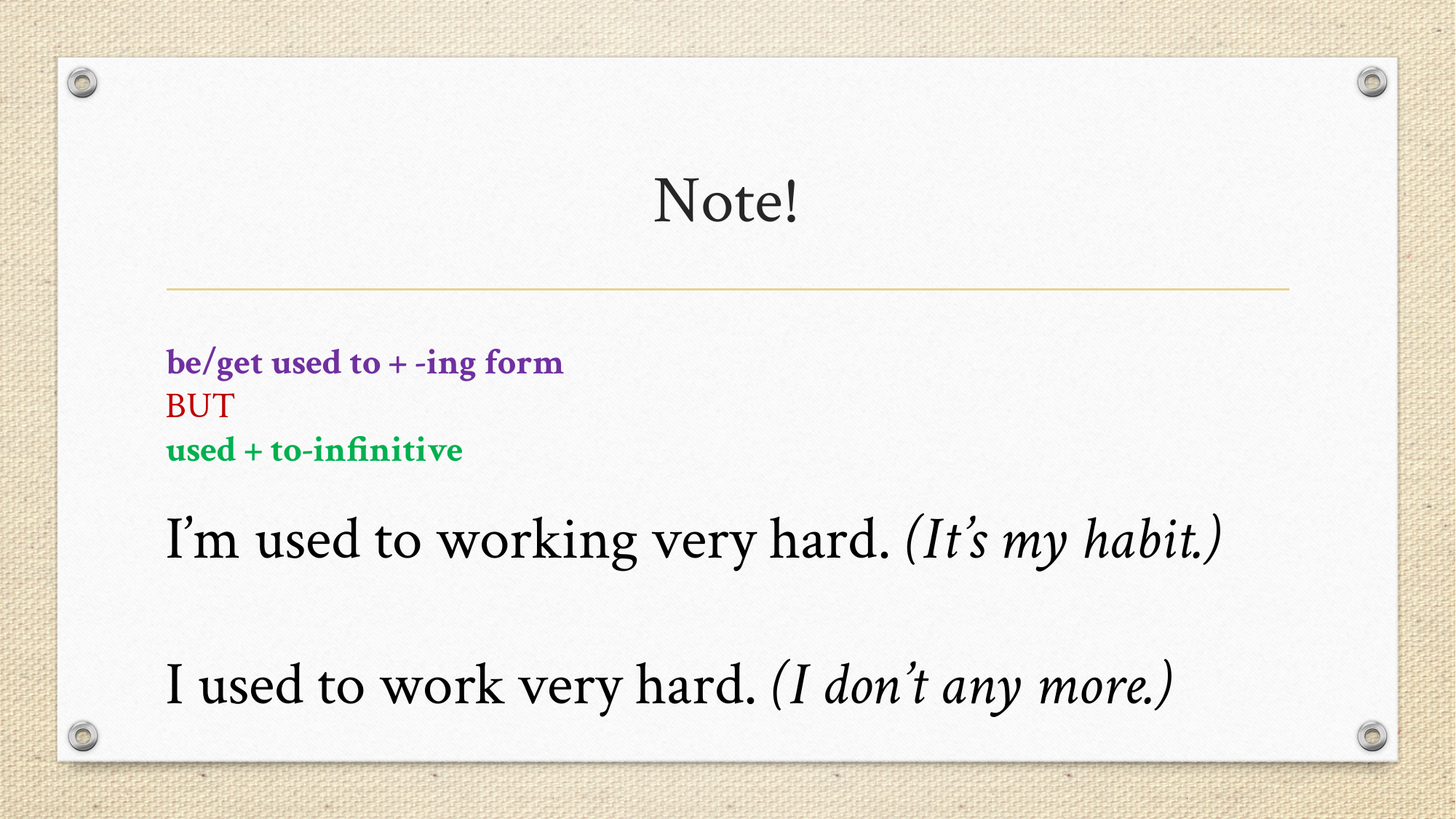

# Note!
be/get used to + -ing form
BUT
used + to-infinitive
I’m used to working very hard. (It’s my habit.)

I used to work very hard. (I don’t any more.)